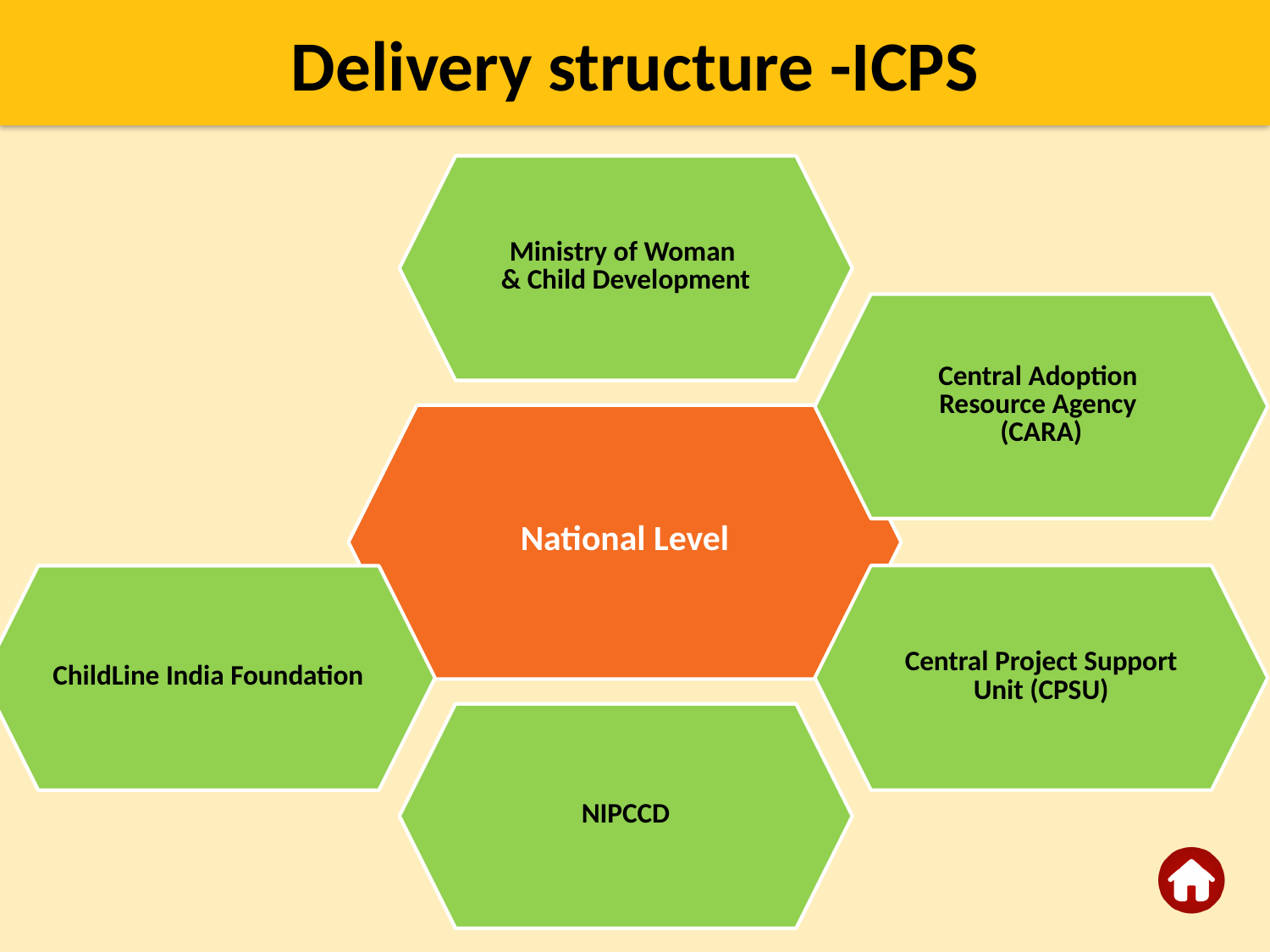

Delivery structure -ICPS
National Level
Ministry of Woman
& Child Development
Central Adoption
Resource Agency
(CARA)
Central Project Support Unit (CPSU)
NIPCCD
ChildLine India Foundation